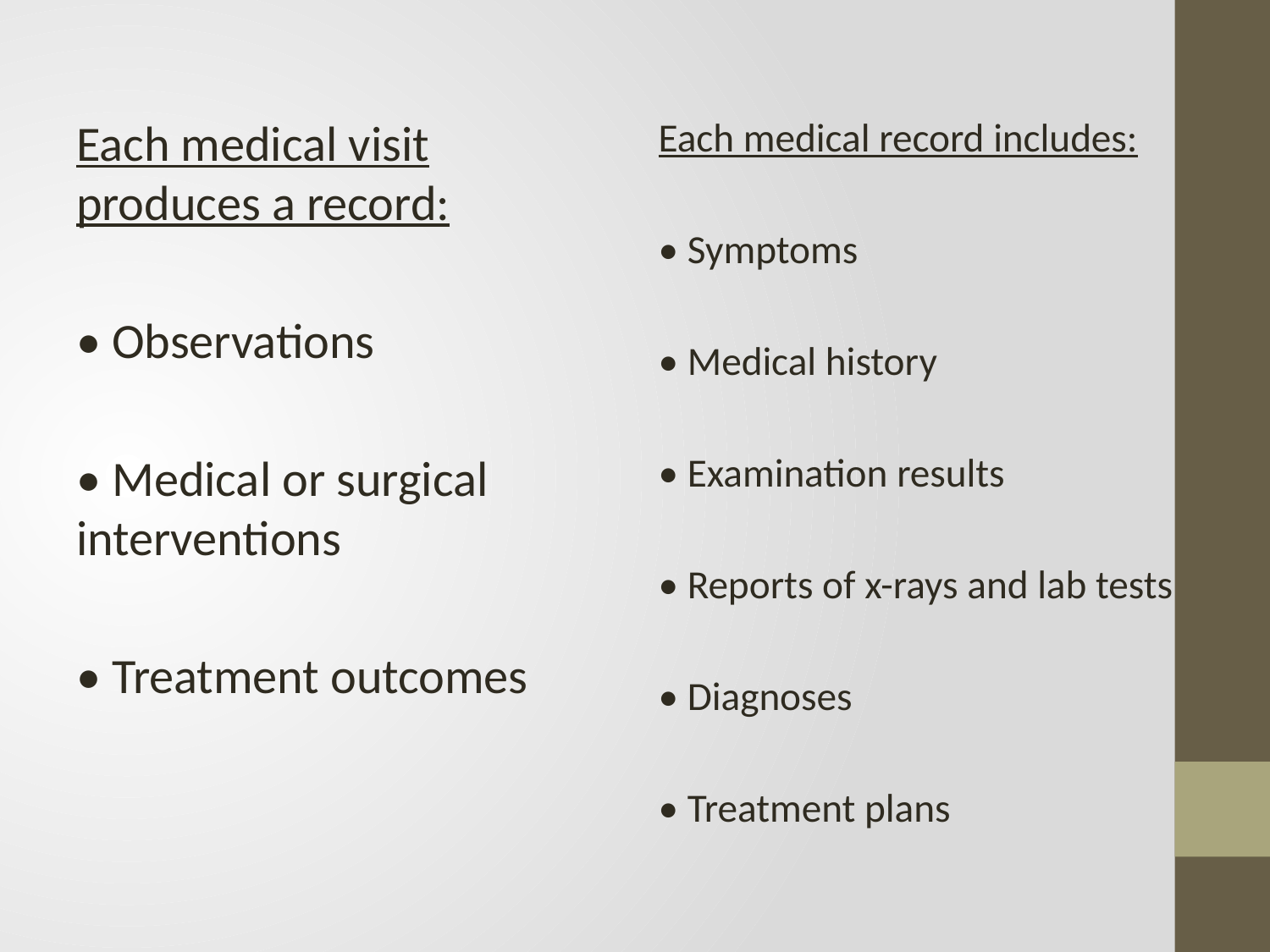

Each medical visit produces a record:

• Observations

• Medical or surgical interventions

• Treatment outcomes
Each medical record includes:

• Symptoms

• Medical history

• Examination results

• Reports of x-rays and lab tests

• Diagnoses

• Treatment plans